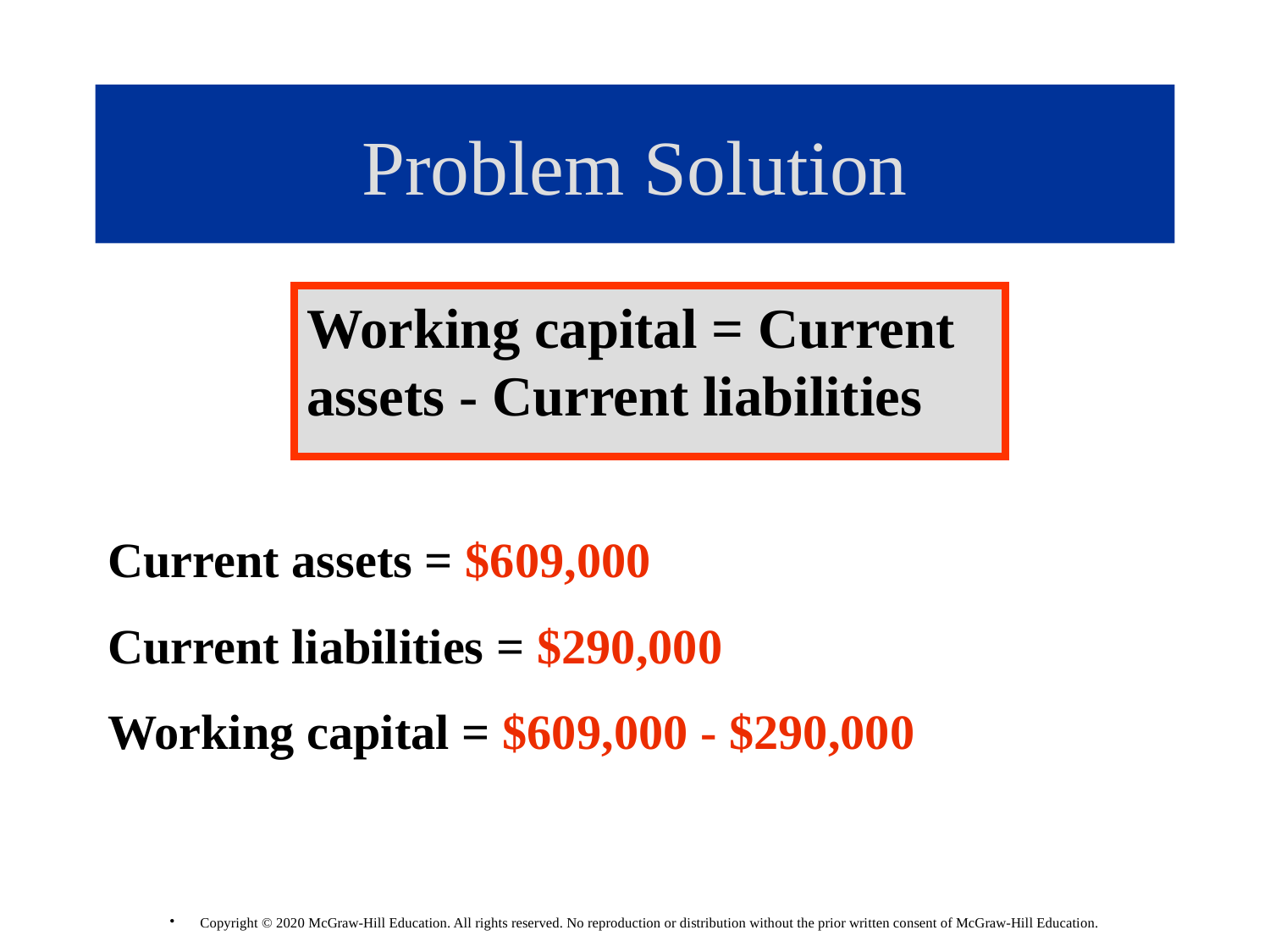

# Problem Solution
Working capital = Current assets - Current liabilities

Current assets = $609,000

Current liabilities = $290,000

Working capital = $609,000 - $290,000